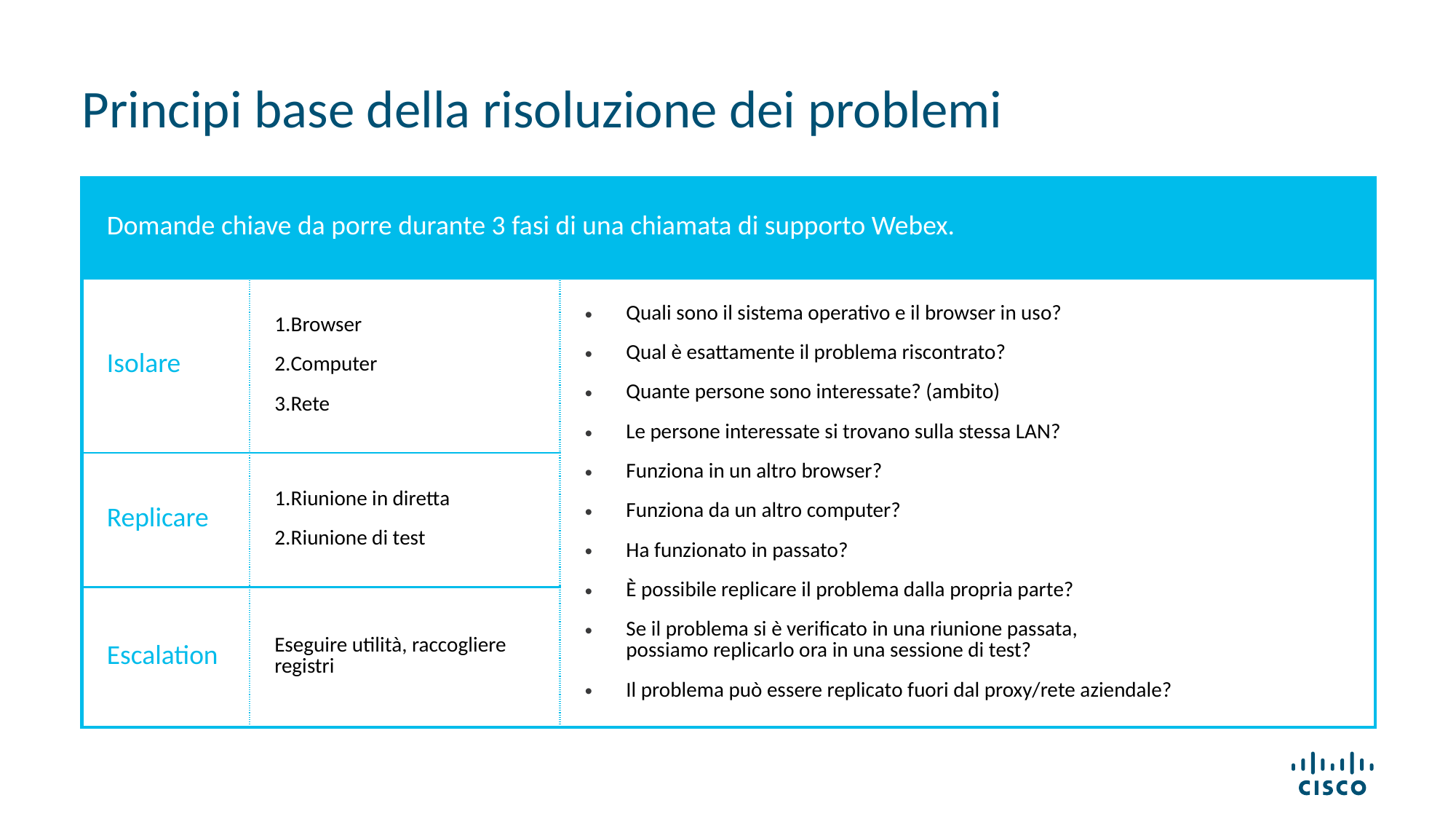

# Principi base della risoluzione dei problemi
| Domande chiave da porre durante 3 fasi di una chiamata di supporto Webex. |  |  |
| --- | --- | --- |
| Isolare | Browser Computer Rete | Quali sono il sistema operativo e il browser in uso? Qual è esattamente il problema riscontrato? Quante persone sono interessate? (ambito) Le persone interessate si trovano sulla stessa LAN? Funziona in un altro browser? Funziona da un altro computer? Ha funzionato in passato? È possibile replicare il problema dalla propria parte? Se il problema si è verificato in una riunione passata, possiamo replicarlo ora in una sessione di test? Il problema può essere replicato fuori dal proxy/rete aziendale? |
| Replicare | Riunione in diretta Riunione di test |  |
| Escalation | Eseguire utilità, raccogliere registri |  |